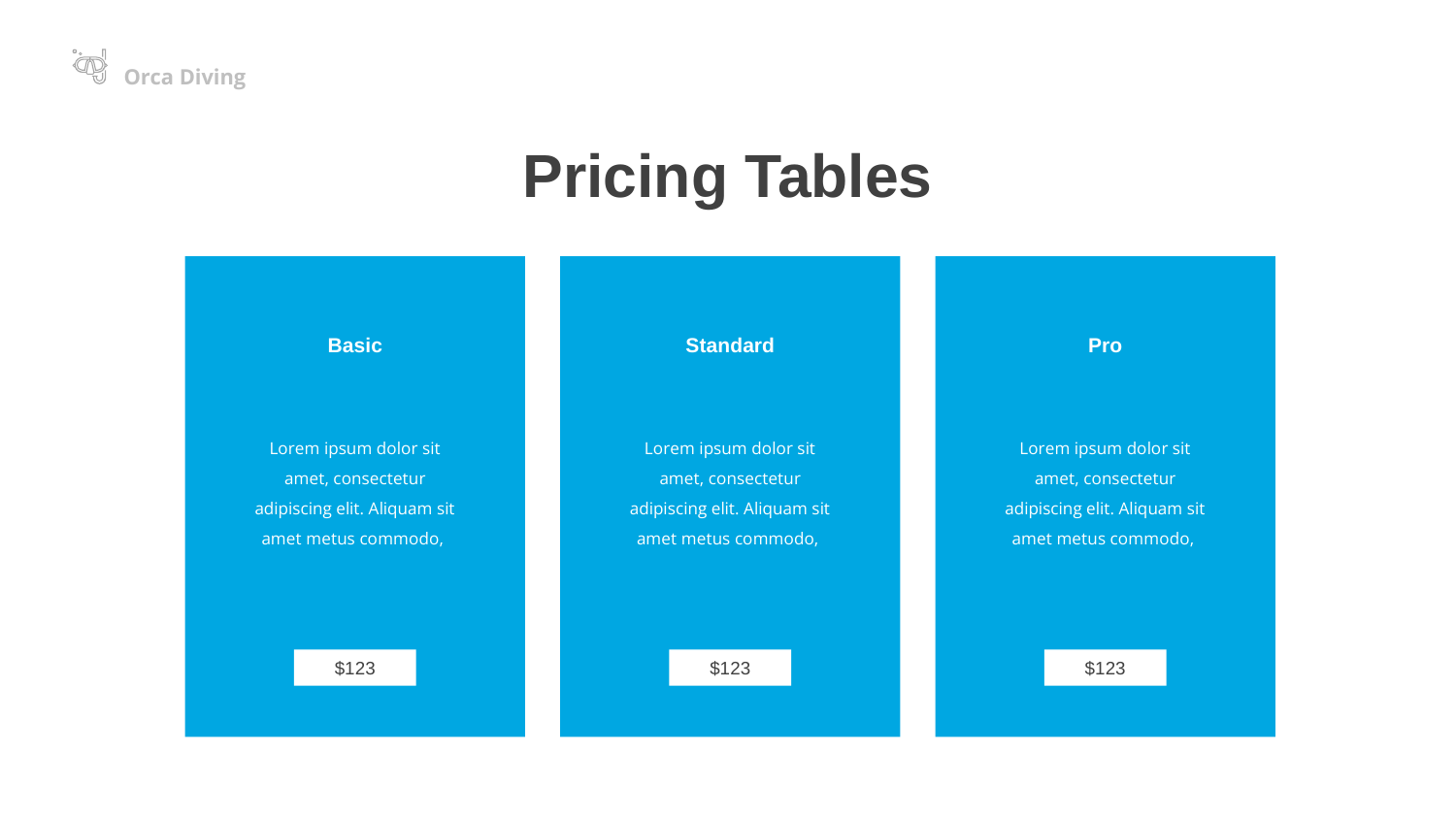

Orca Diving
Pricing Tables

Basic
Lorem ipsum dolor sit amet, consectetur adipiscing elit. Aliquam sit amet metus commodo,
$123

Standard
Lorem ipsum dolor sit amet, consectetur adipiscing elit. Aliquam sit amet metus commodo,
$123

Pro
Lorem ipsum dolor sit amet, consectetur adipiscing elit. Aliquam sit amet metus commodo,
$123